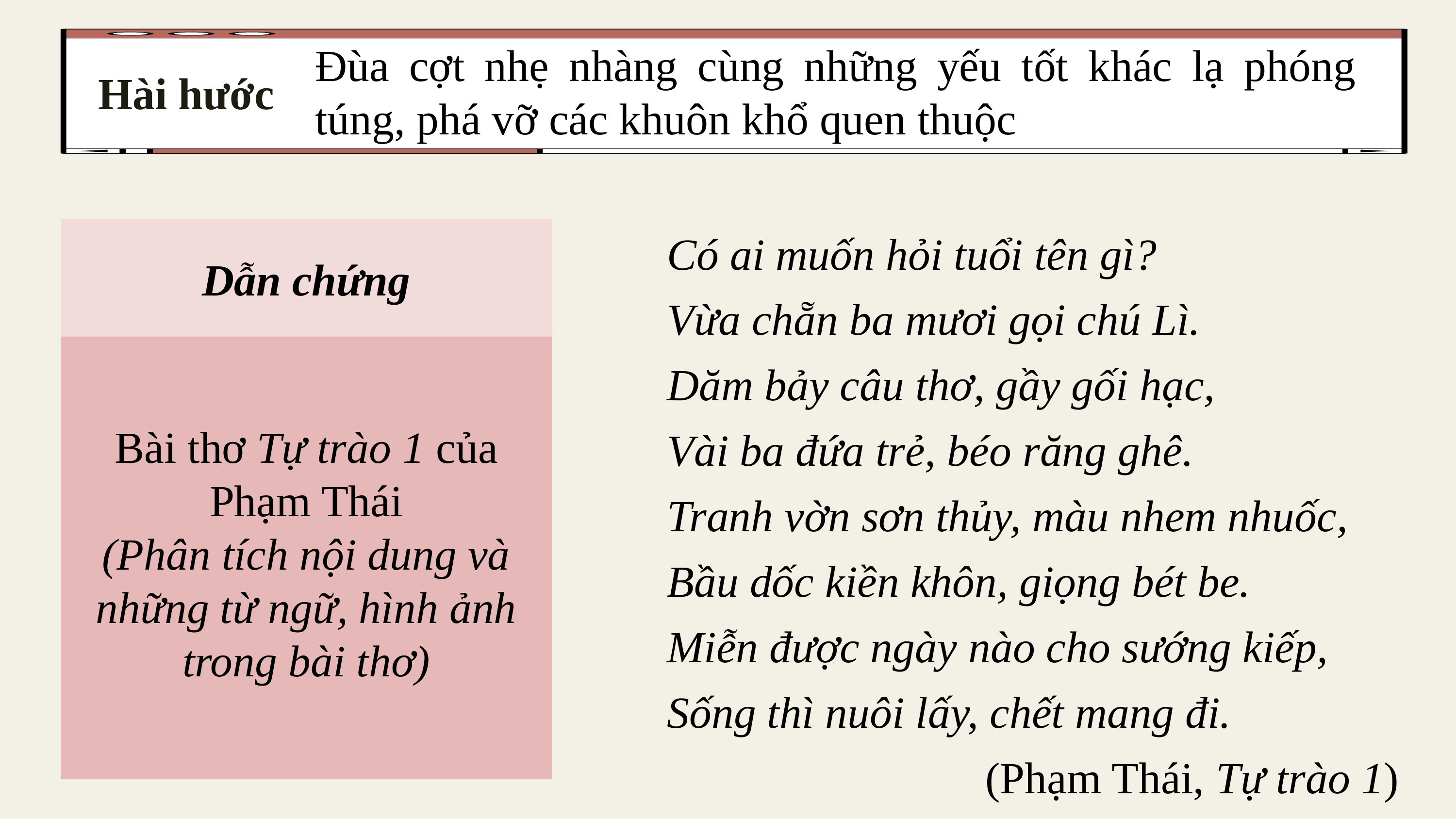

Đùa cợt nhẹ nhàng cùng những yếu tốt khác lạ phóng túng, phá vỡ các khuôn khổ quen thuộc
Hài hước
Có ai muốn hỏi tuổi tên gì?
Vừa chẵn ba mươi gọi chú Lì.
Dăm bảy câu thơ, gầy gối hạc,
Vài ba đứa trẻ, béo răng ghê.
Tranh vờn sơn thủy, màu nhem nhuốc,
Bầu dốc kiền khôn, giọng bét be.
Miễn được ngày nào cho sướng kiếp,
Sống thì nuôi lấy, chết mang đi.
(Phạm Thái, Tự trào 1)
Dẫn chứng
Bài thơ Tự trào 1 của Phạm Thái
(Phân tích nội dung và những từ ngữ, hình ảnh trong bài thơ)